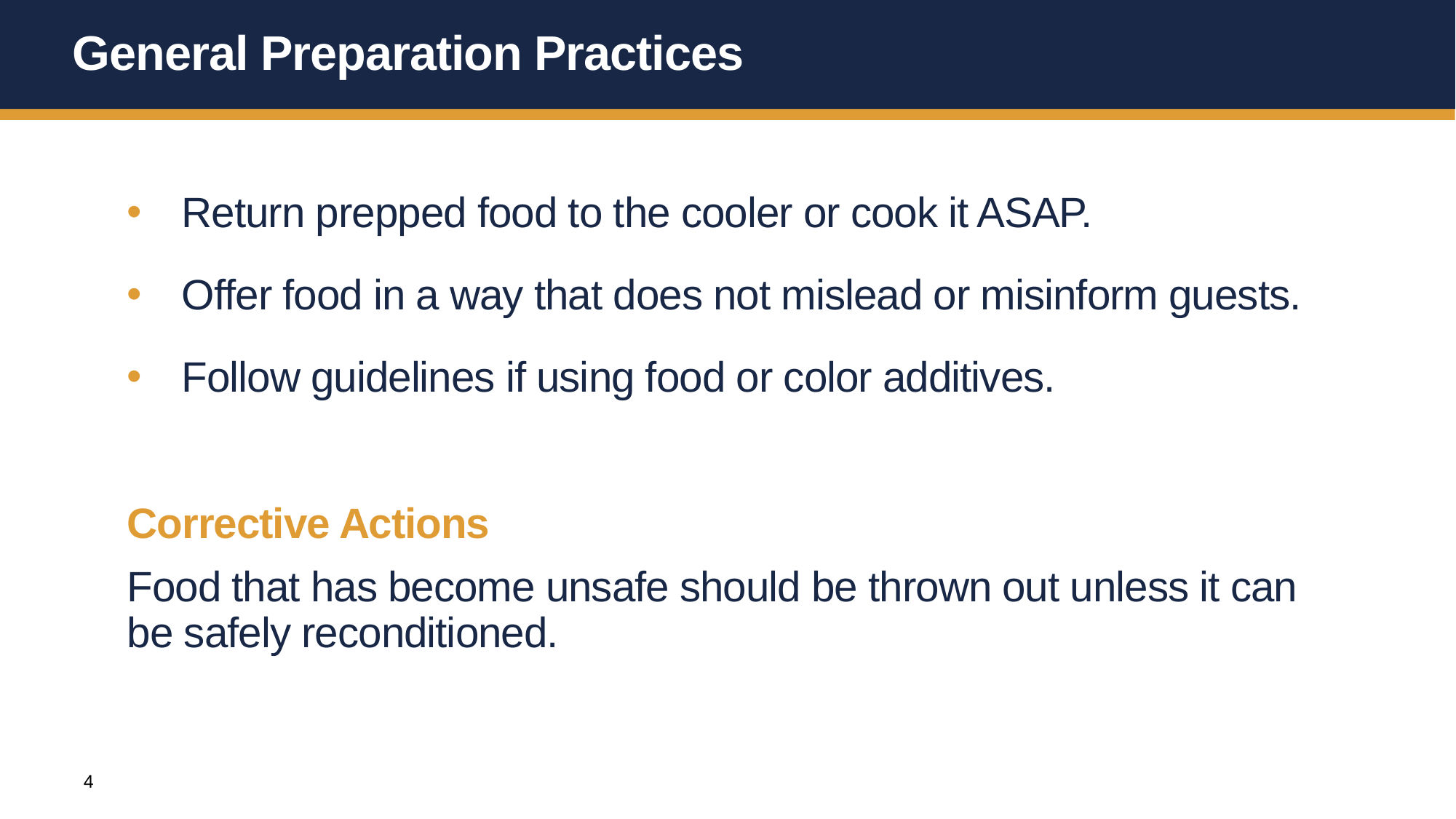

# General Preparation Practices
Return prepped food to the cooler or cook it ASAP.
Offer food in a way that does not mislead or misinform guests.
Follow guidelines if using food or color additives.

Corrective Actions
Food that has become unsafe should be thrown out unless it can be safely reconditioned.

4